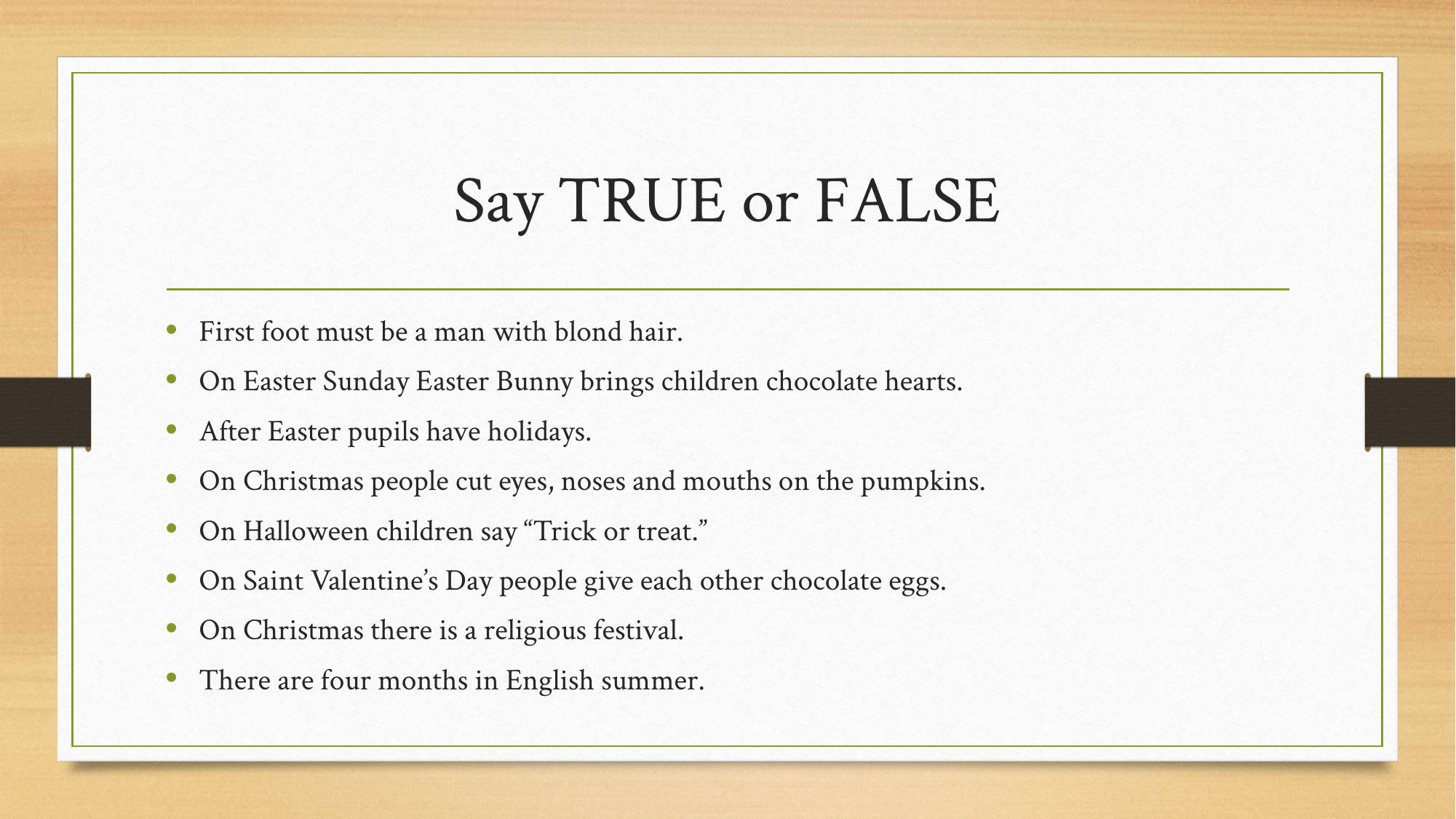

# Say TRUE or FALSE
First foot must be a man with blond hair.
On Easter Sunday Easter Bunny brings children chocolate hearts.
After Easter pupils have holidays.
On Christmas people cut eyes, noses and mouths on the pumpkins.
On Halloween children say “Trick or treat.”
On Saint Valentine’s Day people give each other chocolate eggs.
On Christmas there is a religious festival.
There are four months in English summer.